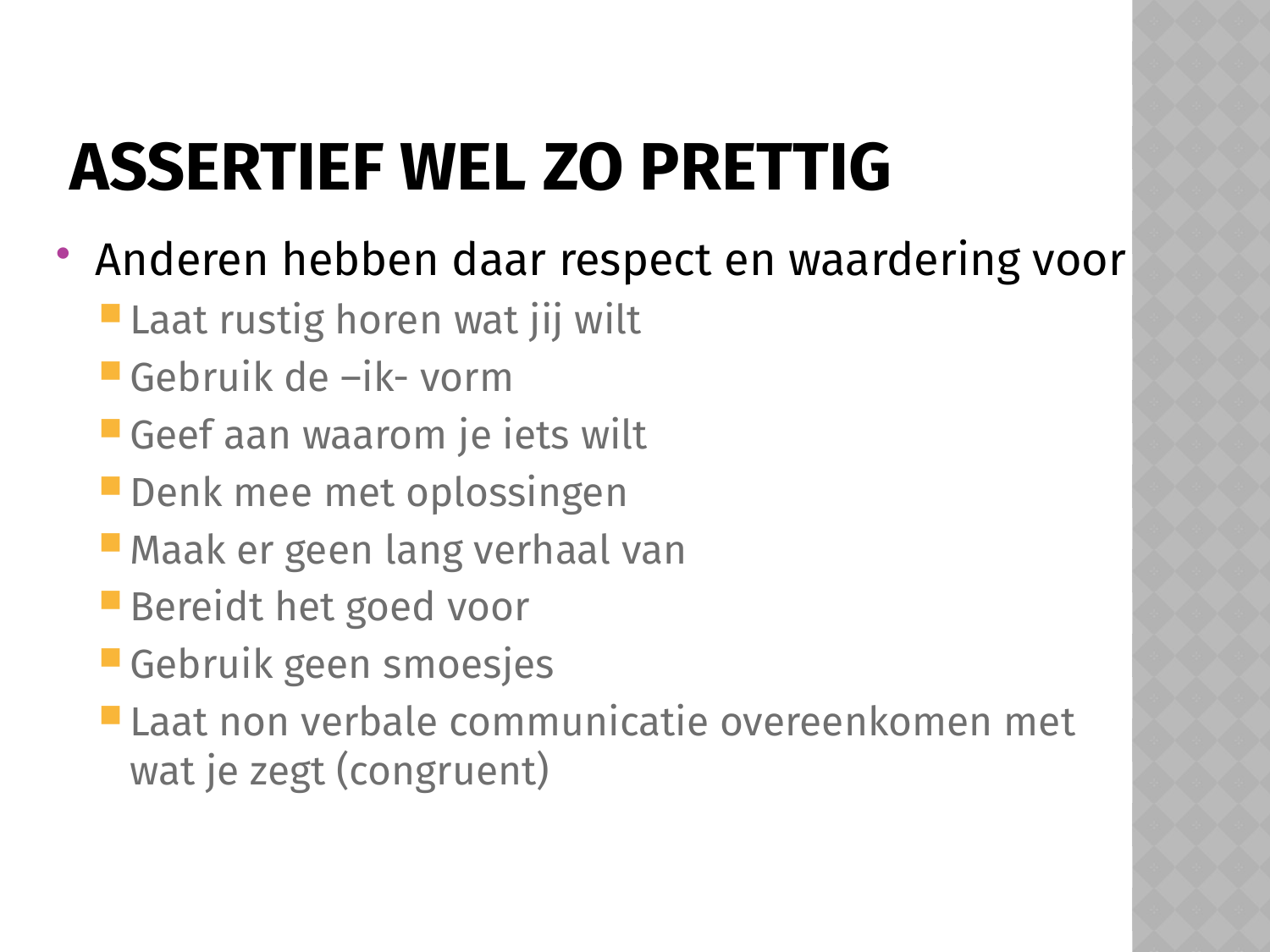

# Assertief wel zo prettig
Anderen hebben daar respect en waardering voor
Laat rustig horen wat jij wilt
Gebruik de –ik- vorm
Geef aan waarom je iets wilt
Denk mee met oplossingen
Maak er geen lang verhaal van
Bereidt het goed voor
Gebruik geen smoesjes
Laat non verbale communicatie overeenkomen met wat je zegt (congruent)